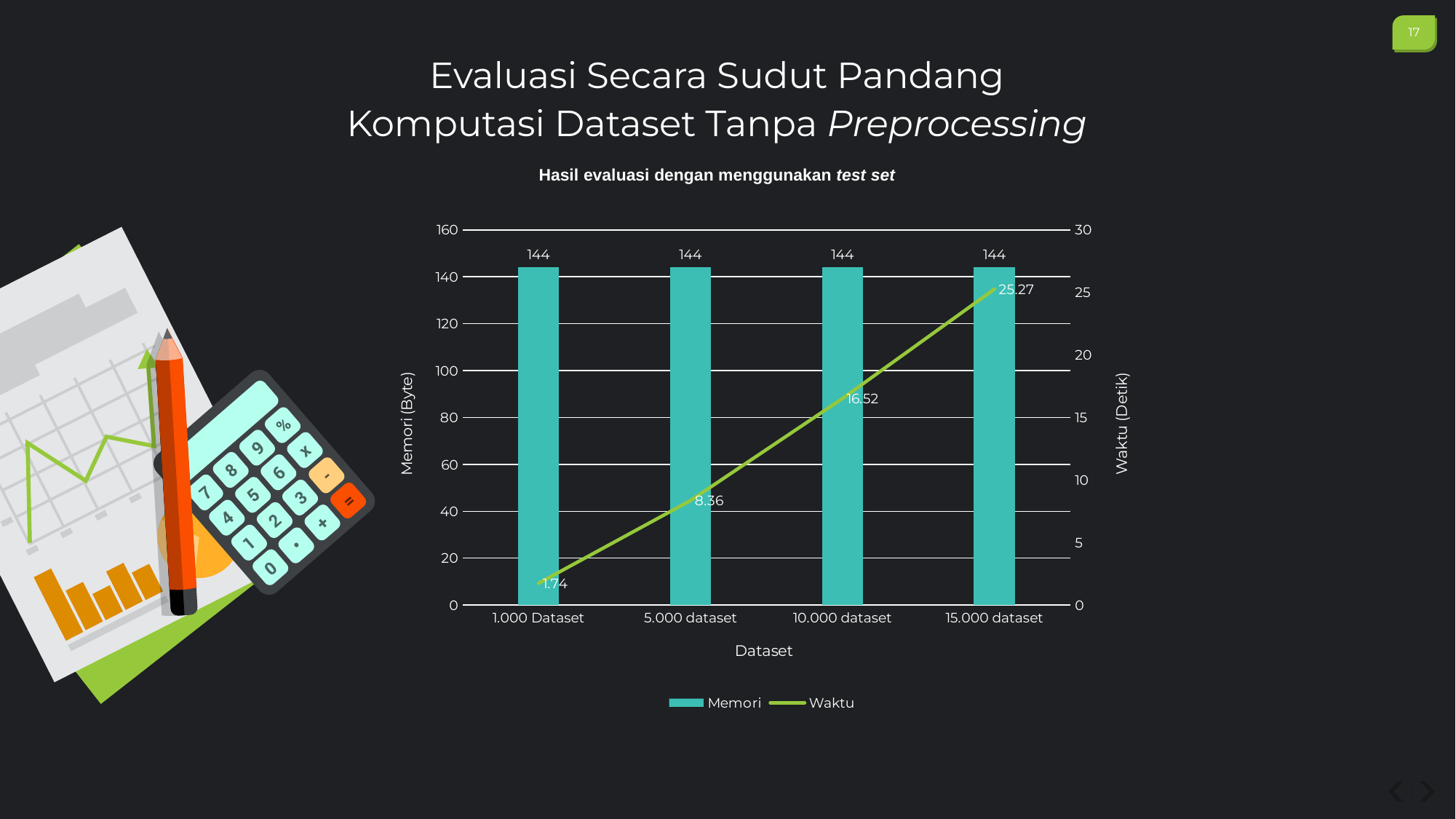

Evaluasi Secara Sudut Pandang Komputasi Dataset Tanpa Preprocessing
Hasil evaluasi dengan menggunakan test set

### Chart

| Category | Memori | Waktu |
|---|---|---|
| 1.000 Dataset | 144.0 | 1.74 |
| 5.000 dataset | 144.0 | 8.36 |
| 10.000 dataset | 144.0 | 16.52 |
| 15.000 dataset | 144.0 | 25.27 |